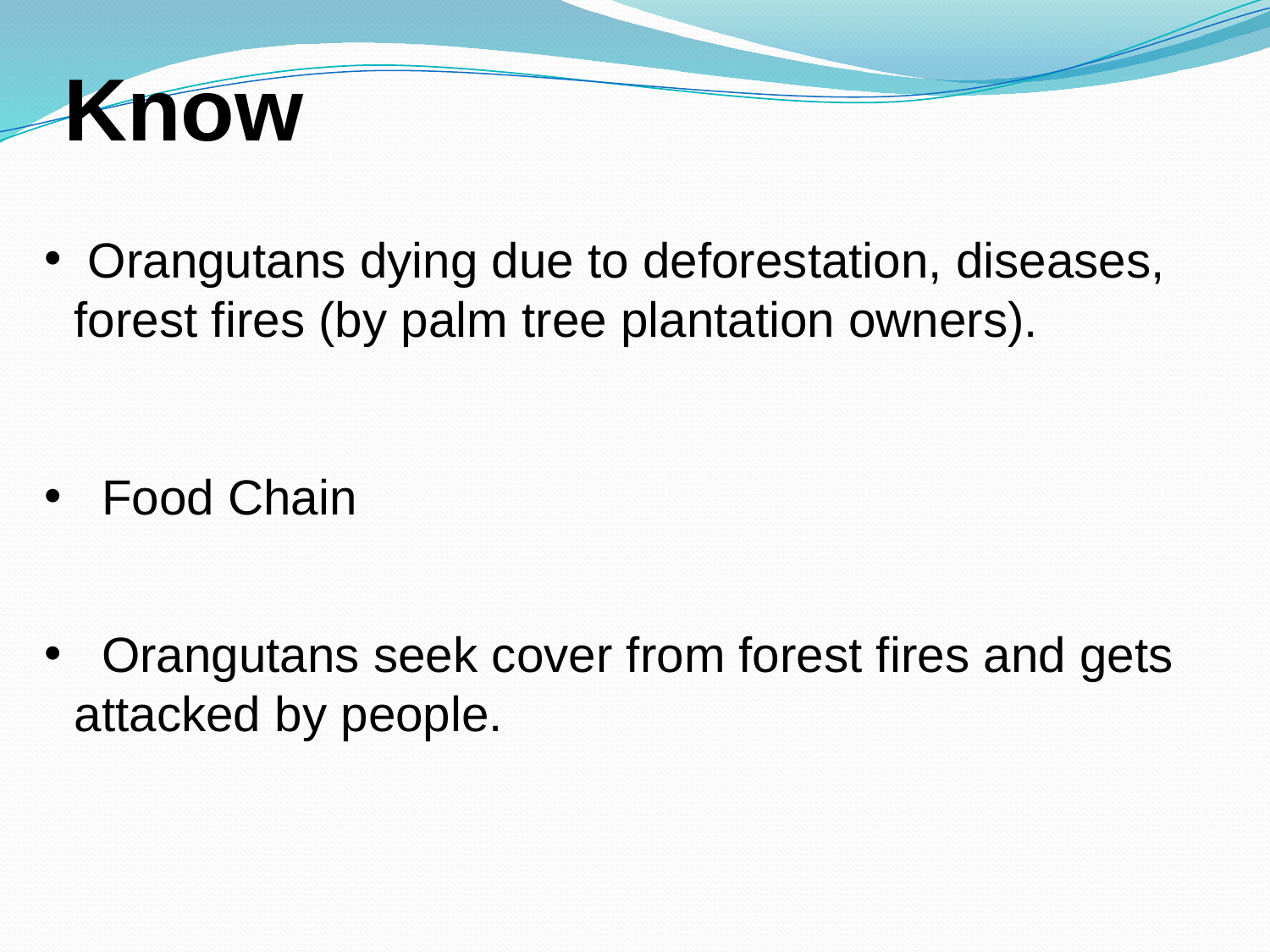

# Know
 Orangutans dying due to deforestation, diseases, forest fires (by palm tree plantation owners).

  Food Chain

  Orangutans seek cover from forest fires and gets attacked by people.